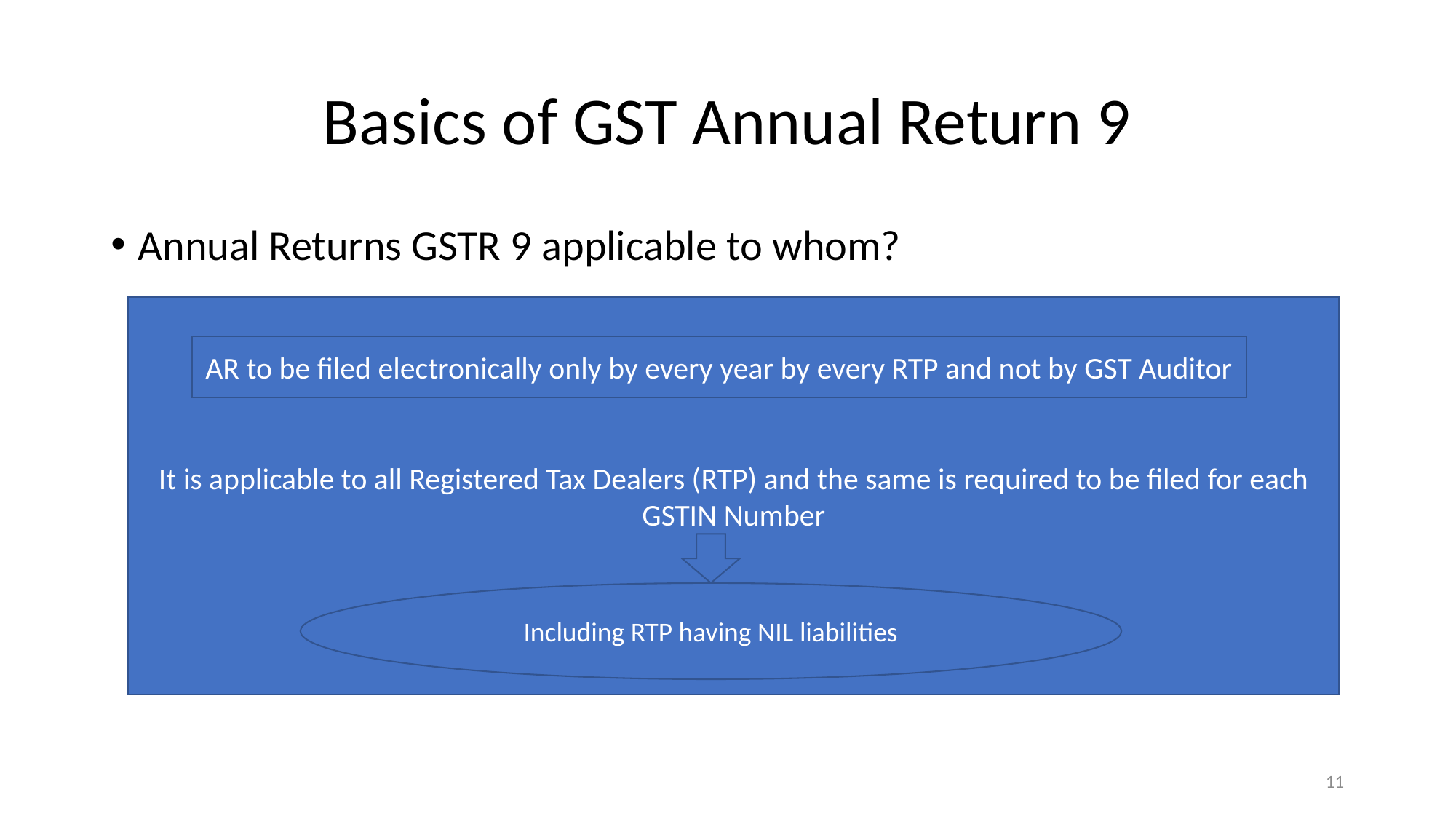

# Basics of GST Annual Return 9
Annual Returns GSTR 9 applicable to whom?

It is applicable to all Registered Tax Dealers (RTP) and the same is required to be filed for each GSTIN Number
AR to be filed electronically only by every year by every RTP and not by GST Auditor

Including RTP having NIL liabilities
11